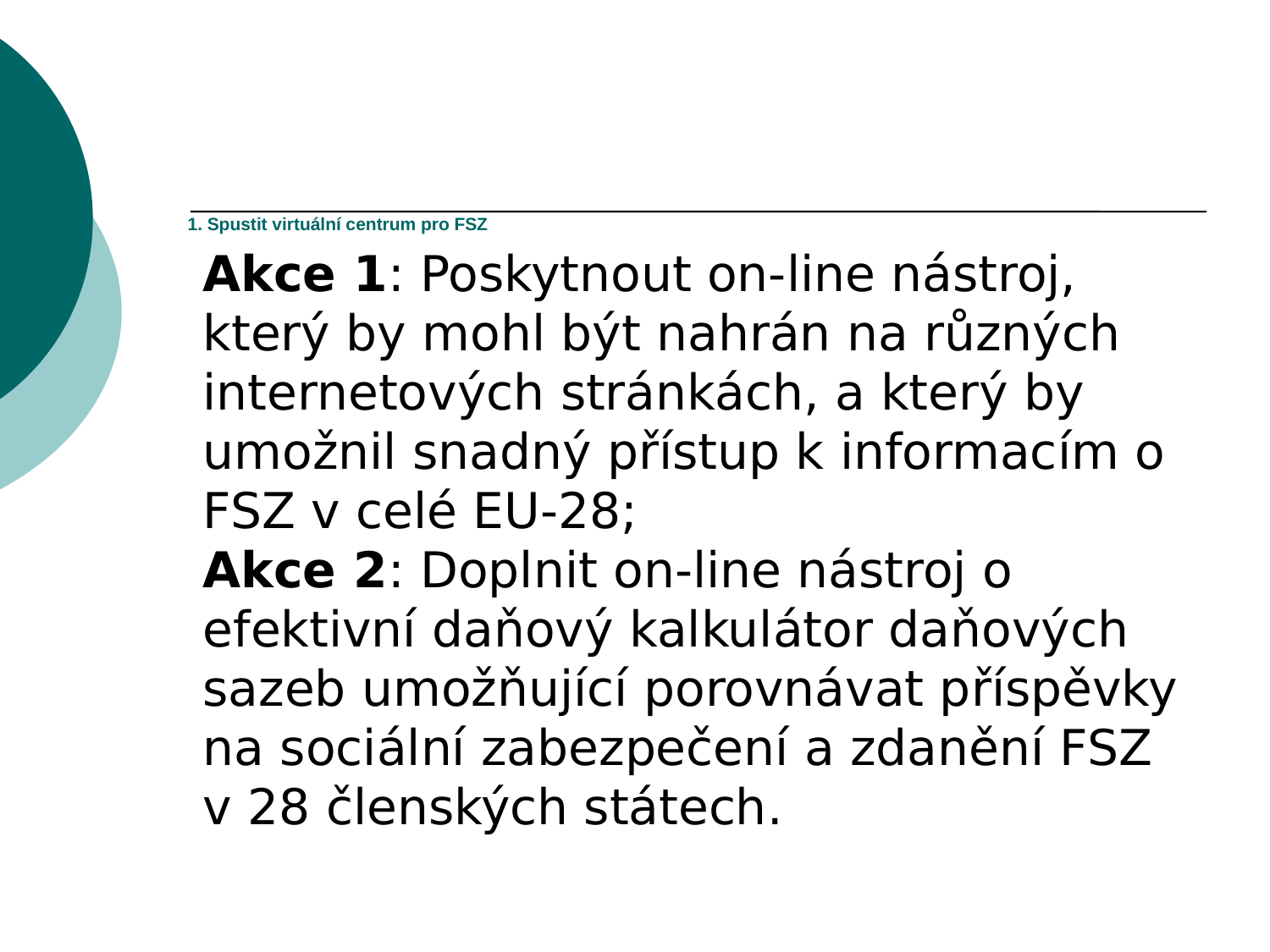

# 1. Spustit virtuální centrum pro FSZ
Akce 1: Poskytnout on-line nástroj, který by mohl být nahrán na různých internetových stránkách, a který by umožnil snadný přístup k informacím o FSZ v celé EU-28;
Akce 2: Doplnit on-line nástroj o efektivní daňový kalkulátor daňových sazeb umožňující porovnávat příspěvky na sociální zabezpečení a zdanění FSZ v 28 členských státech.